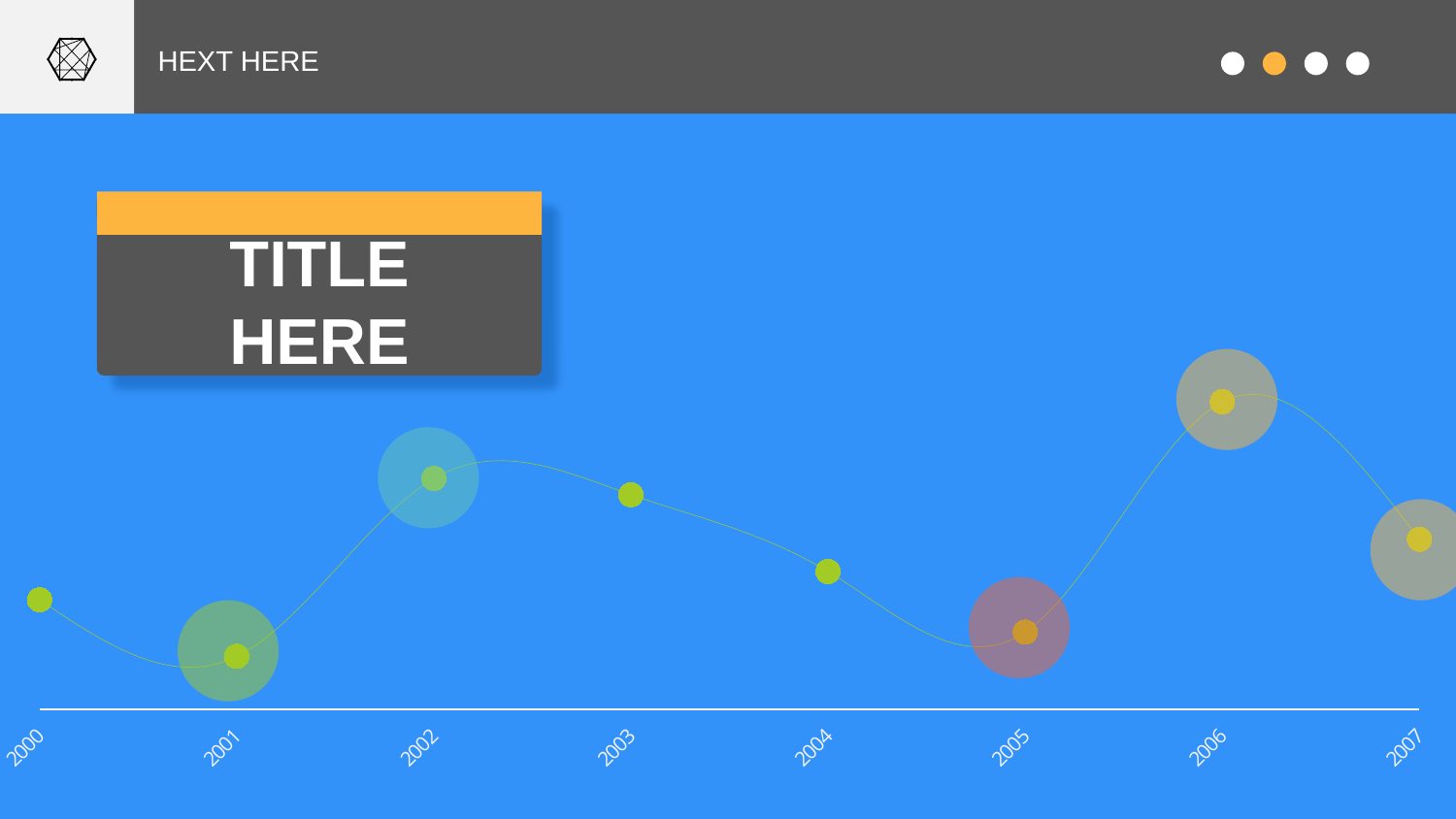

HEXT HERE

TITLE HERE

### Chart

| Category | Region 1 |
|---|---|
| 2000 | 27.0 |
| 2001 | 13.0 |
| 2002 | 57.0 |
| 2003 | 53.0 |
| 2004 | 34.0 |
| 2005 | 19.0 |
| 2006 | 76.0 |
| 2007 | 42.0 |